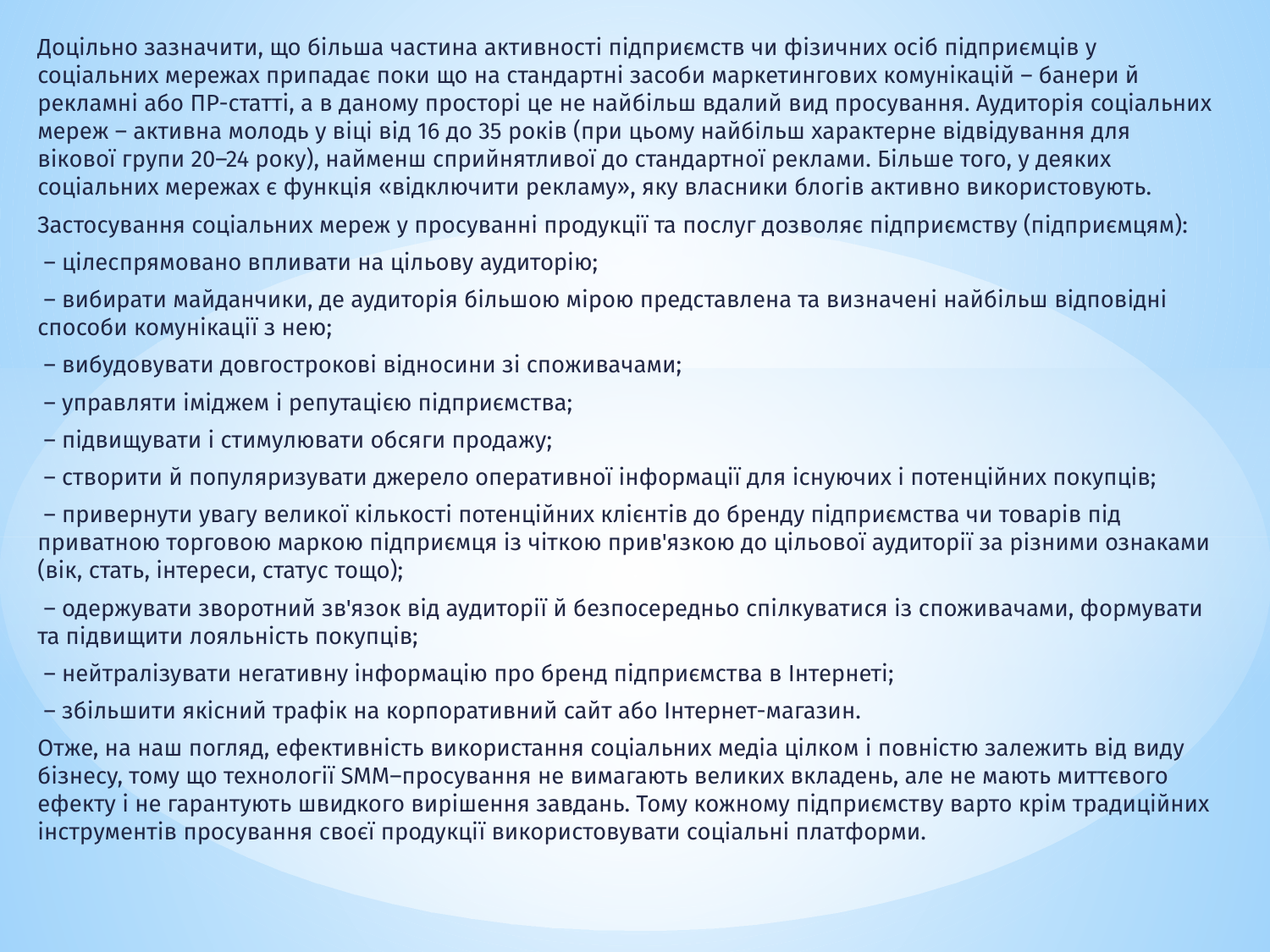

Доцільно зазначити, що більша частина активності підприємств чи фізичних осіб підприємців у соціальних мережах припадає поки що на стандартні засоби маркетингових комунікацій – банери й рекламні або ПР-статті, а в даному просторі це не найбільш вдалий вид просування. Аудиторія соціальних мереж – активна молодь у віці від 16 до 35 років (при цьому найбільш характерне відвідування для вікової групи 20–24 року), найменш сприйнятливої до стандартної реклами. Більше того, у деяких соціальних мережах є функція «відключити рекламу», яку власники блогів активно використовують.
Застосування соціальних мереж у просуванні продукції та послуг дозволяє підприємству (підприємцям):
 – цілеспрямовано впливати на цільову аудиторію;
 – вибирати майданчики, де аудиторія більшою мірою представлена та визначені найбільш відповідні способи комунікації з нею;
 – вибудовувати довгострокові відносини зі споживачами;
 – управляти іміджем і репутацією підприємства;
 – підвищувати і стимулювати обсяги продажу;
 – створити й популяризувати джерело оперативної інформації для існуючих і потенційних покупців;
 – привернути увагу великої кількості потенційних клієнтів до бренду підприємства чи товарів під приватною торговою маркою підприємця із чіткою прив'язкою до цільової аудиторії за різними ознаками (вік, стать, інтереси, статус тощо);
 – одержувати зворотний зв'язок від аудиторії й безпосередньо спілкуватися із споживачами, формувати та підвищити лояльність покупців;
 – нейтралізувати негативну інформацію про бренд підприємства в Інтернеті;
 – збільшити якісний трафік на корпоративний сайт або Інтернет-магазин.
Отже, на наш погляд, ефективність використання соціальних медіа цілком і повністю залежить від виду бізнесу, тому що технології SMM–просування не вимагають великих вкладень, але не мають миттєвого ефекту і не гарантують швидкого вирішення завдань. Тому кожному підприємству варто крім традиційних інструментів просування своєї продукції використовувати соціальні платформи.